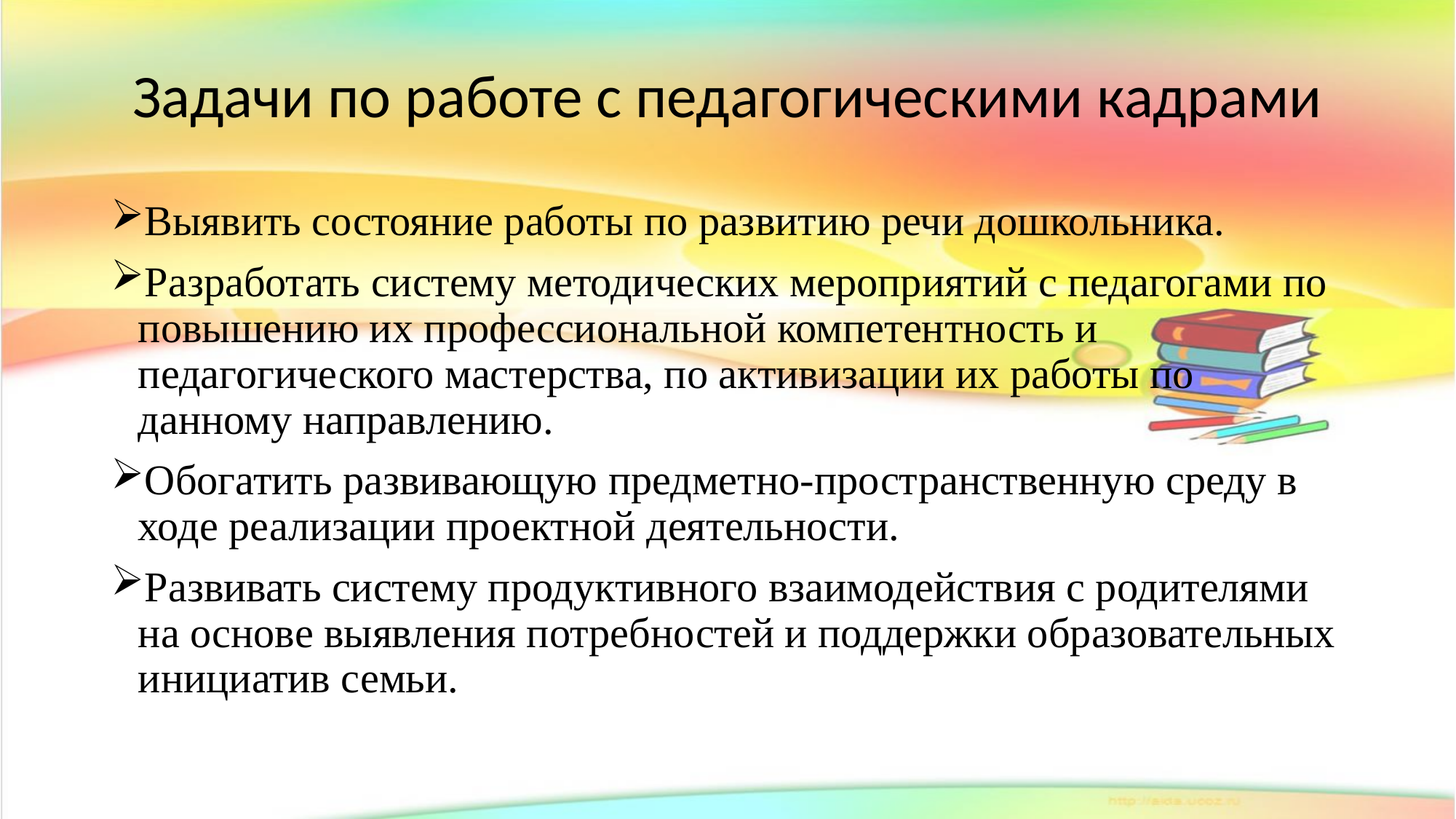

# Задачи по работе с педагогическими кадрами
Выявить состояние работы по развитию речи дошкольника.
Разработать систему методических мероприятий с педагогами по повышению их профессиональной компетентность и педагогического мастерства, по активизации их работы по данному направлению.
Обогатить развивающую предметно-пространственную среду в ходе реализации проектной деятельности.
Развивать систему продуктивного взаимодействия с родителями на основе выявления потребностей и поддержки образовательных инициатив семьи.